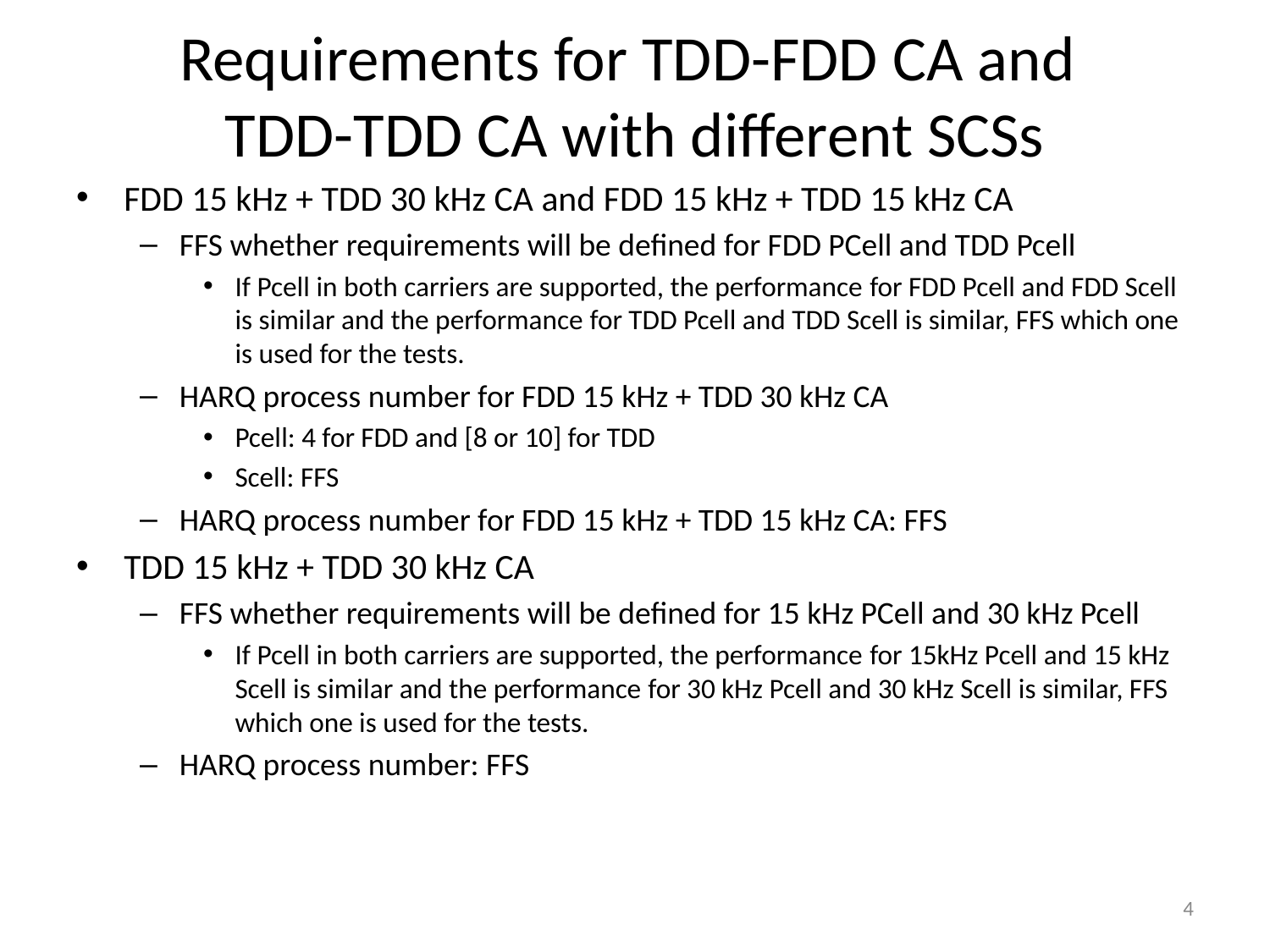

# Requirements for TDD-FDD CA and TDD-TDD CA with different SCSs
FDD 15 kHz + TDD 30 kHz CA and FDD 15 kHz + TDD 15 kHz CA
FFS whether requirements will be defined for FDD PCell and TDD Pcell
If Pcell in both carriers are supported, the performance for FDD Pcell and FDD Scell is similar and the performance for TDD Pcell and TDD Scell is similar, FFS which one is used for the tests.
HARQ process number for FDD 15 kHz + TDD 30 kHz CA
Pcell: 4 for FDD and [8 or 10] for TDD
Scell: FFS
HARQ process number for FDD 15 kHz + TDD 15 kHz CA: FFS
TDD 15 kHz + TDD 30 kHz CA
FFS whether requirements will be defined for 15 kHz PCell and 30 kHz Pcell
If Pcell in both carriers are supported, the performance for 15kHz Pcell and 15 kHz Scell is similar and the performance for 30 kHz Pcell and 30 kHz Scell is similar, FFS which one is used for the tests.
HARQ process number: FFS
4